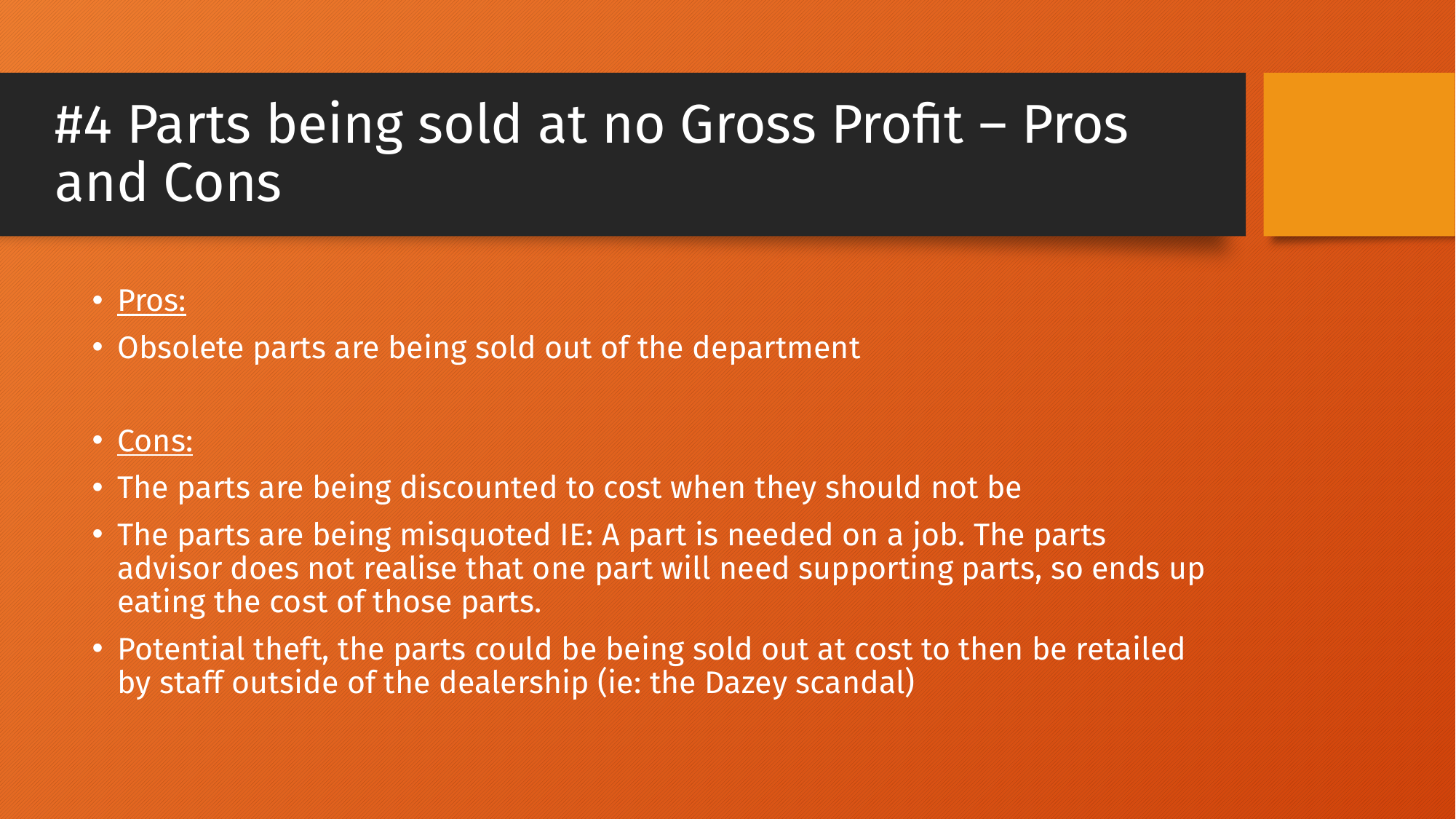

# #4 Parts being sold at no Gross Profit – Pros and Cons
Pros:
Obsolete parts are being sold out of the department

Cons:
The parts are being discounted to cost when they should not be
The parts are being misquoted IE: A part is needed on a job. The parts advisor does not realise that one part will need supporting parts, so ends up eating the cost of those parts.
Potential theft, the parts could be being sold out at cost to then be retailed by staff outside of the dealership (ie: the Dazey scandal)